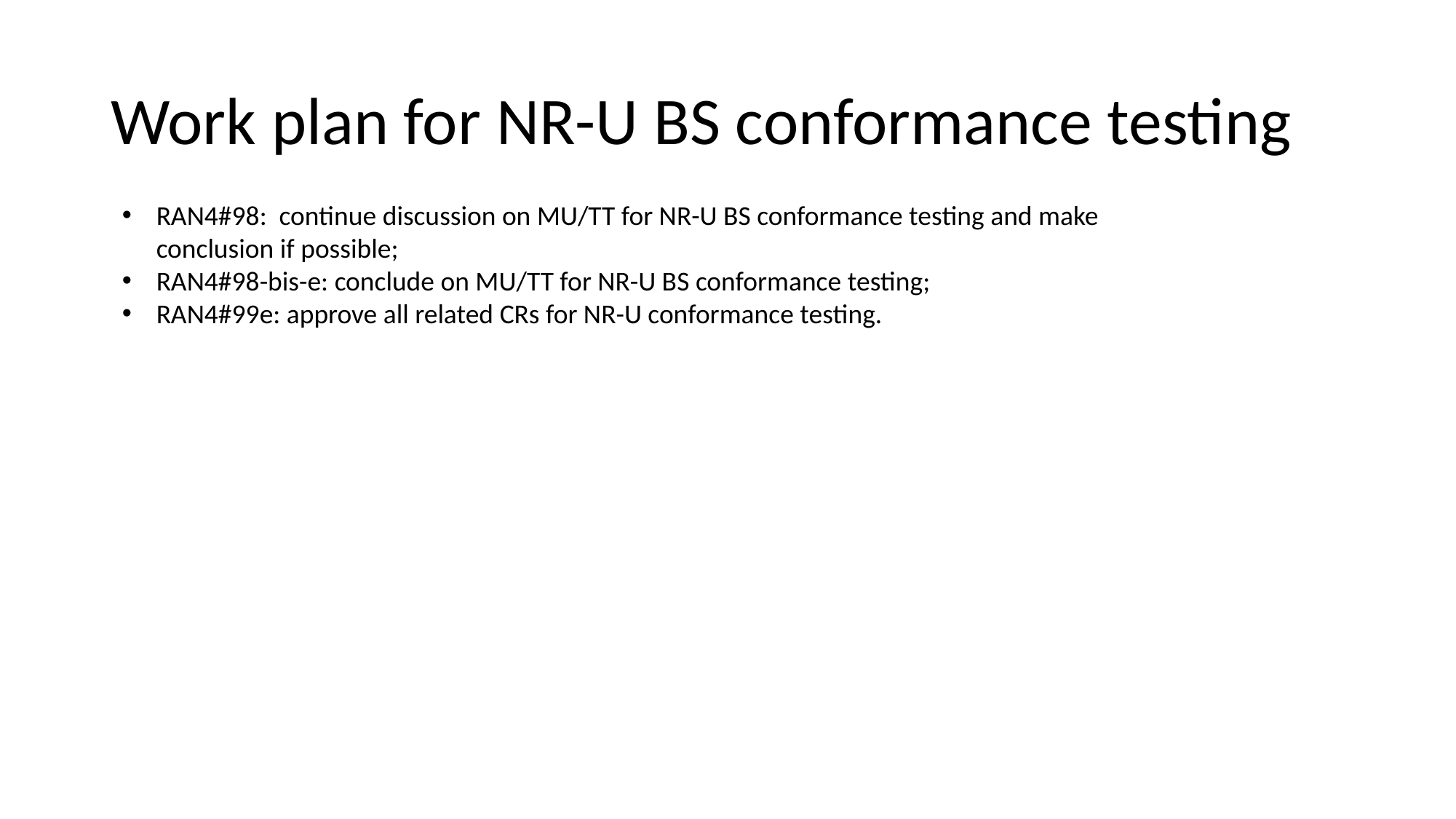

# Work plan for NR-U BS conformance testing
RAN4#98:  continue discussion on MU/TT for NR-U BS conformance testing and make conclusion if possible;
RAN4#98-bis-e: conclude on MU/TT for NR-U BS conformance testing;
RAN4#99e: approve all related CRs for NR-U conformance testing.

4